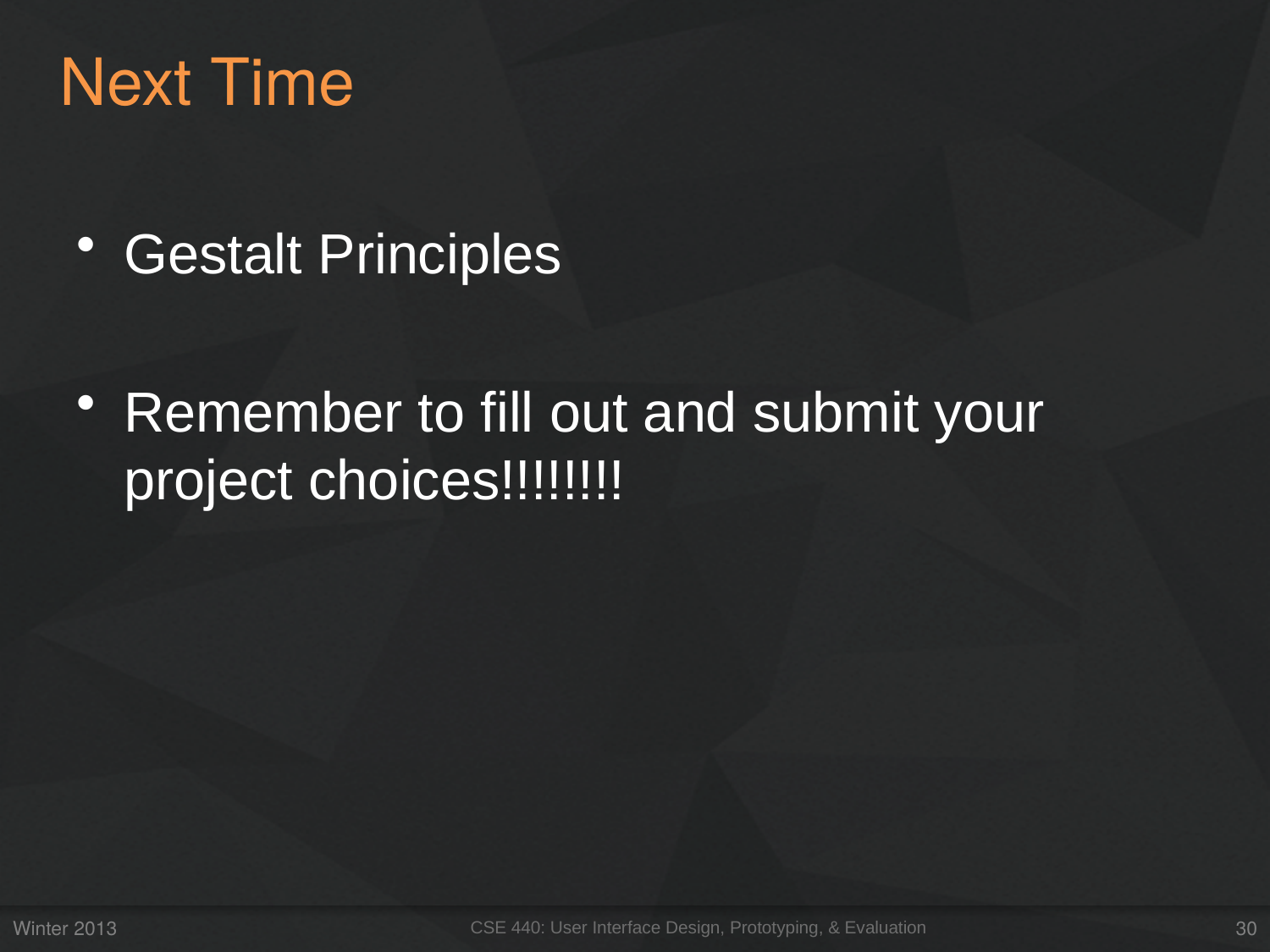

# Next Time
Gestalt Principles

Remember to fill out and submit your project choices!!!!!!!!

Winter 2013
CSE 440: User Interface Design, Prototyping, & Evaluation
30